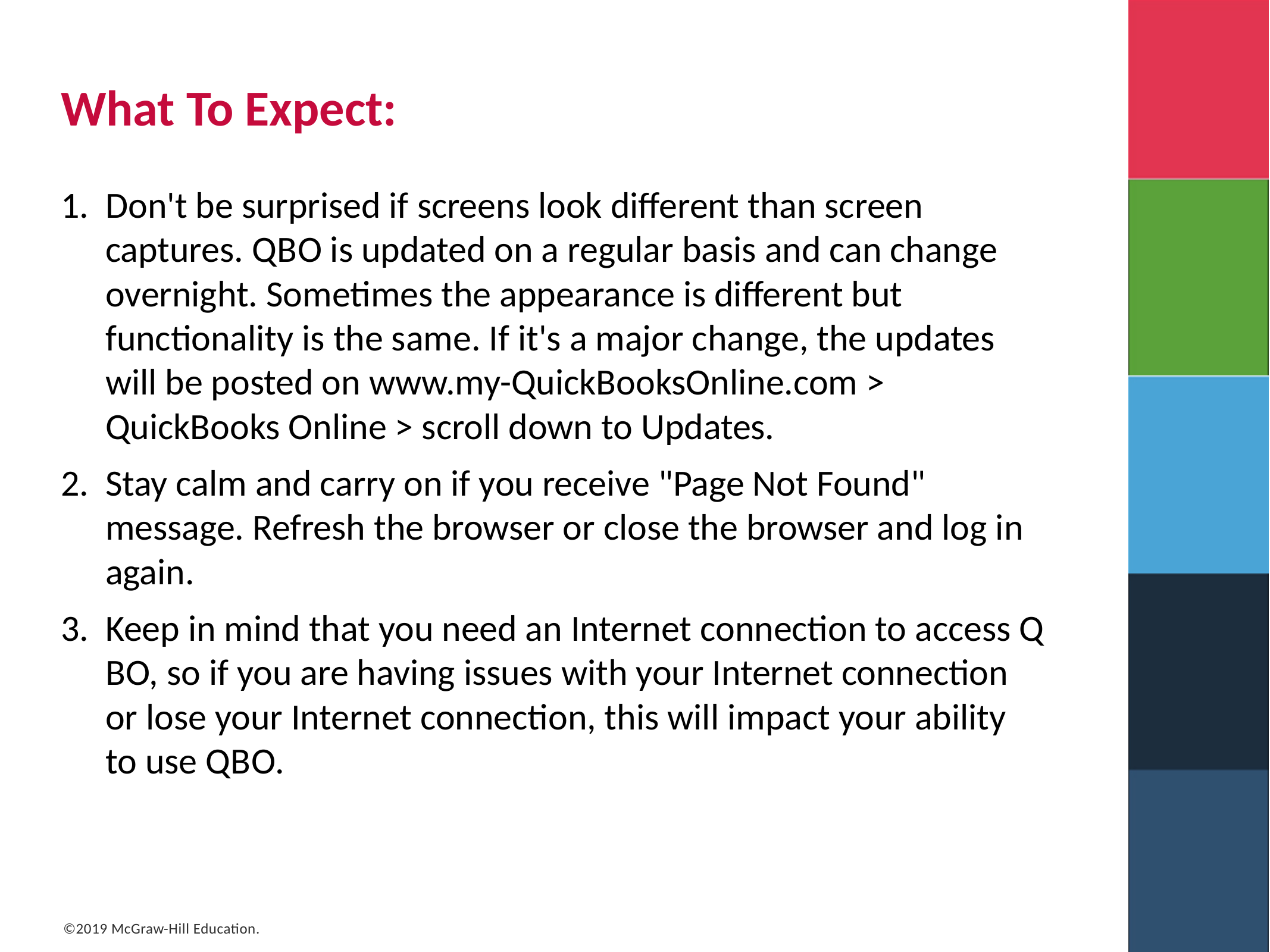

# What To Expect:
Don't be surprised if screens look different than screen captures. Q B O is updated on a regular basis and can change overnight. Sometimes the appearance is different but functionality is the same. If it's a major change, the updates will be posted on www.my-QuickBooksOnline.com > QuickBooks Online > scroll down to Updates.
Stay calm and carry on if you receive "Page Not Found" message. Refresh the browser or close the browser and log in again.
Keep in mind that you need an Internet connection to access Q B O, so if you are having issues with your Internet connection or lose your Internet connection, this will impact your ability to use Q B O.